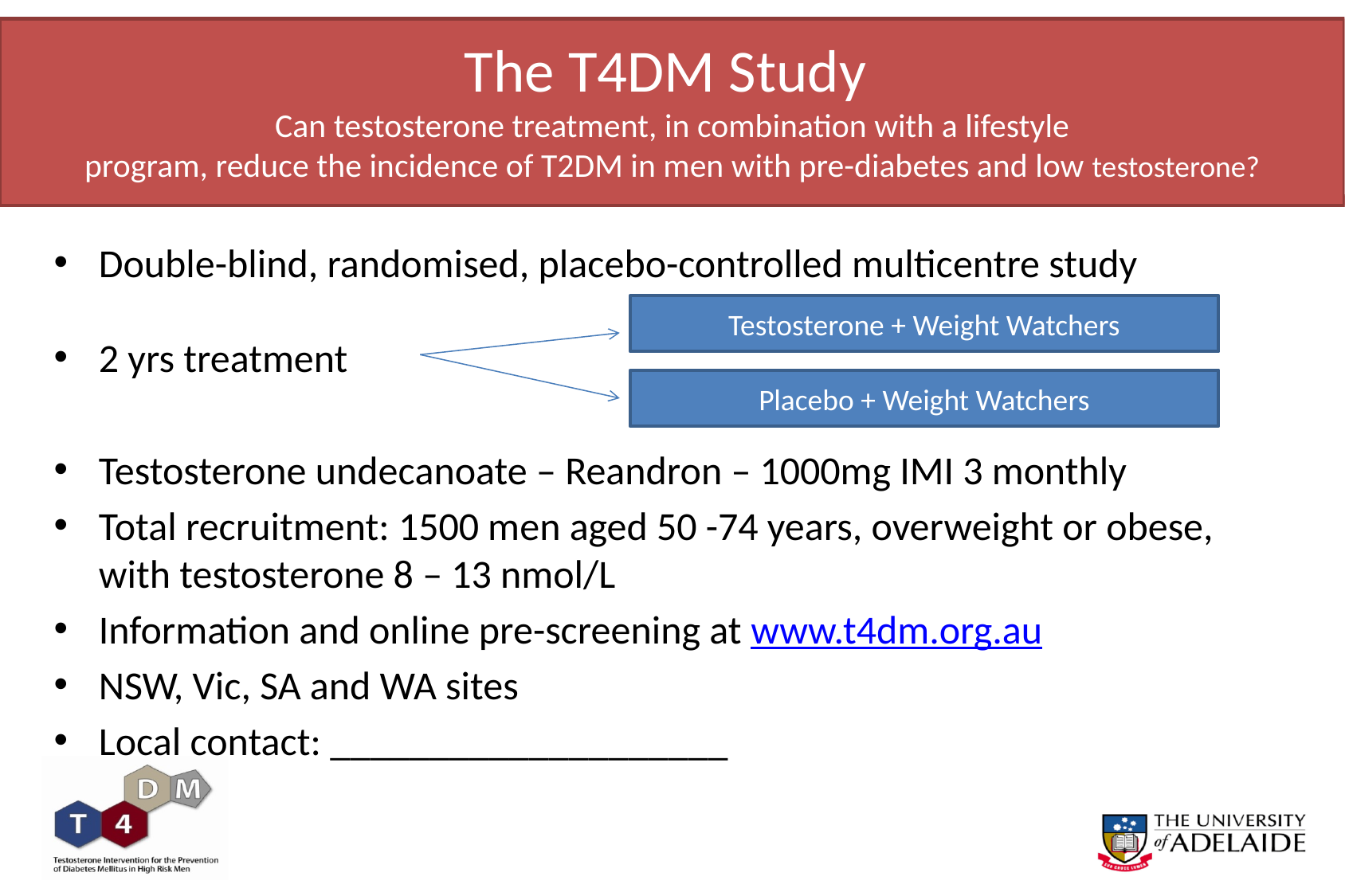

The T4DM Study
Can testosterone treatment, in combination with a lifestyle
program, reduce the incidence of T2DM in men with pre-diabetes and low testosterone?

# Double-blind, randomised, placebo-controlled multicentre study
Testosterone + Weight Watchers
2 yrs treatment

Placebo + Weight Watchers
Testosterone undecanoate – Reandron – 1000mg IMI 3 monthly
Total recruitment: 1500 men aged 50 -74 years, overweight or obese, with testosterone 8 – 13 nmol/L
Information and online pre-screening at www.t4dm.org.au
NSW, Vic, SA and WA sites
Local contact: ____________________